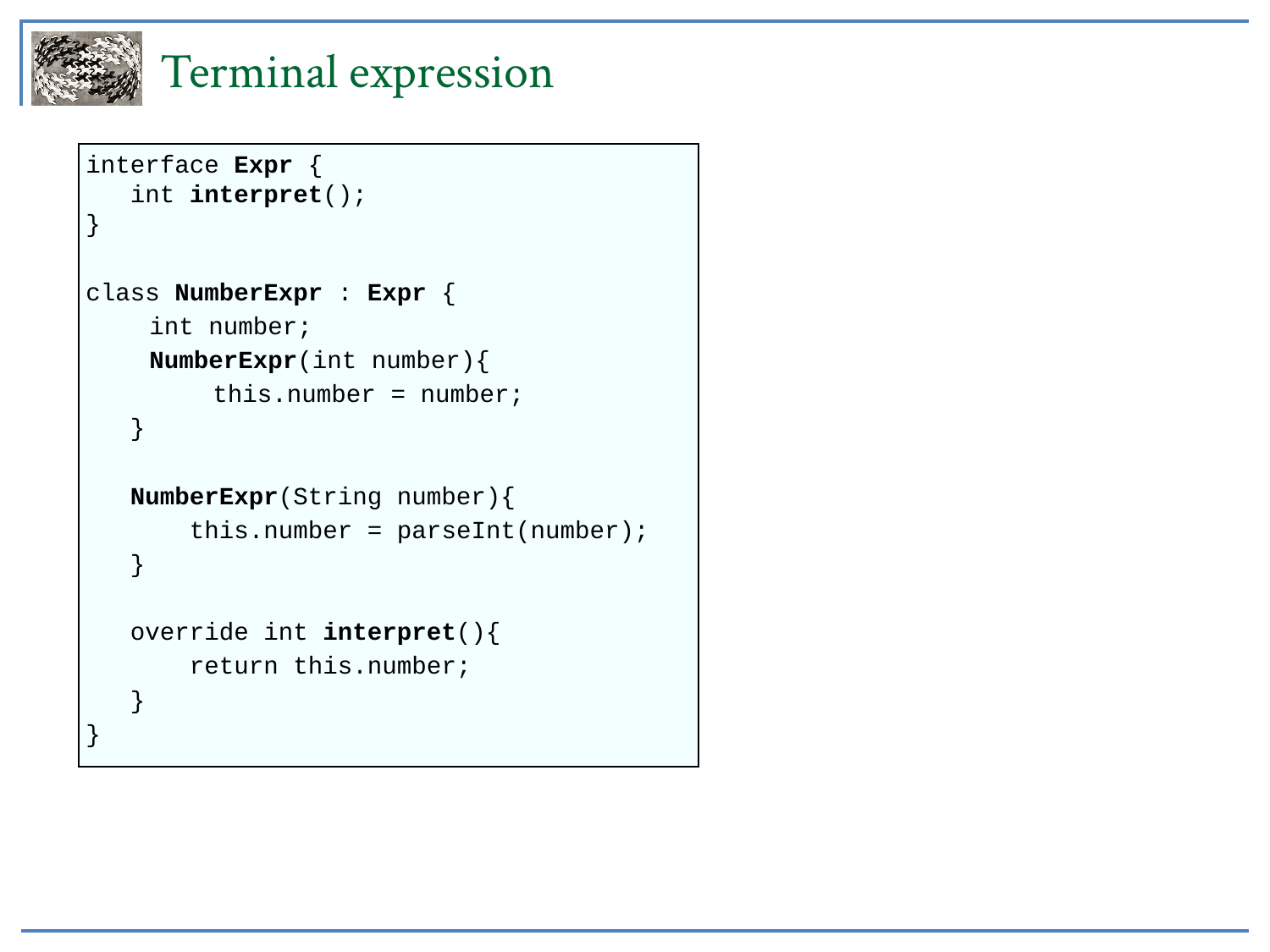

Terminal expression

interface Expr {
   int interpret();
}

class NumberExpr : Expr {
int number;
NumberExpr(int number){
   	this.number = number;
   }

   NumberExpr(String number){
       this.number = parseInt(number);
   }

   override int interpret(){
       return this.number;
   }
}